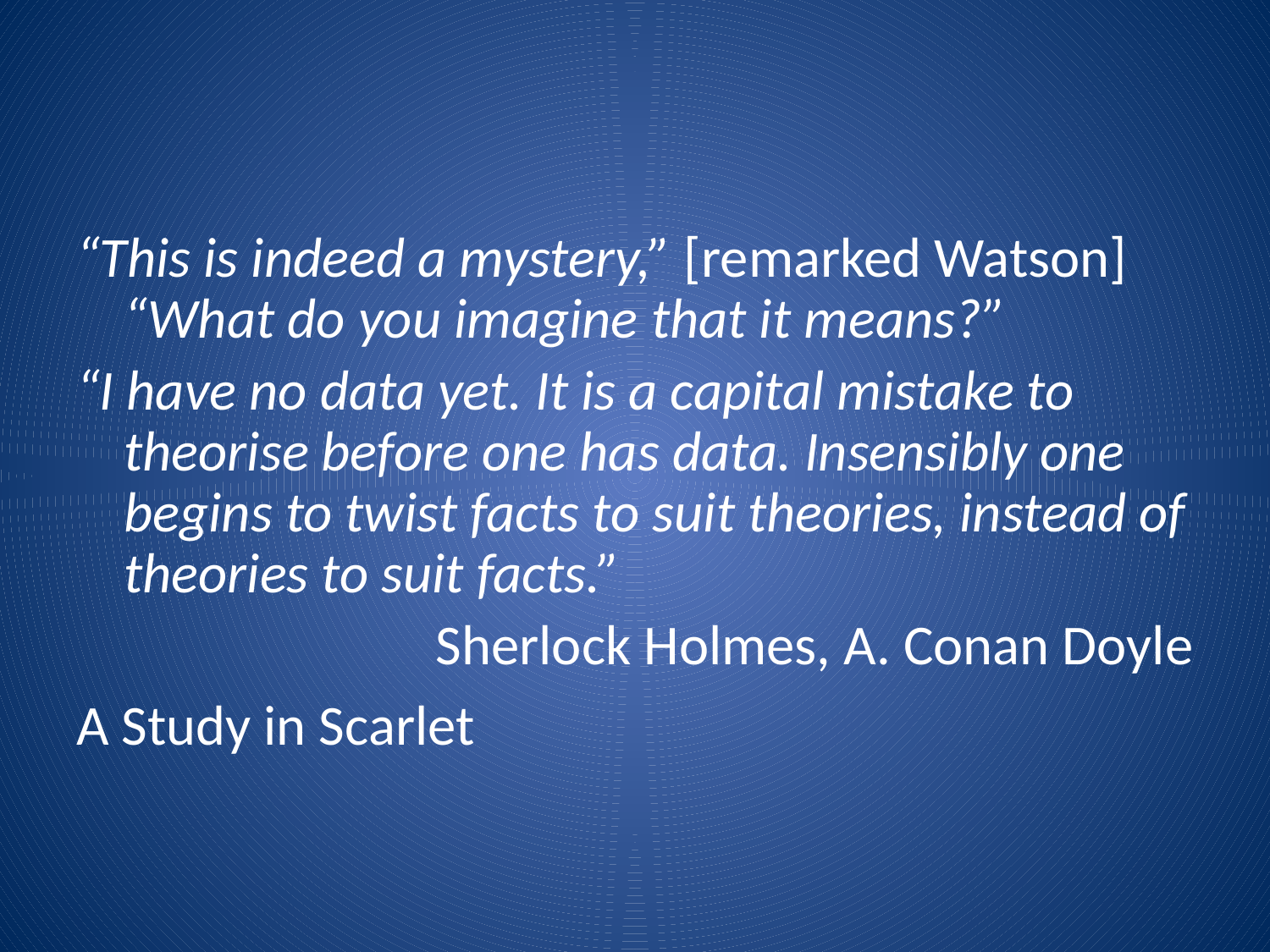

#
“This is indeed a mystery,” [remarked Watson] “What do you imagine that it means?”
“I have no data yet. It is a capital mistake to theorise before one has data. Insensibly one begins to twist facts to suit theories, instead of theories to suit facts.”
Sherlock Holmes, A. Conan Doyle
A Study in Scarlet